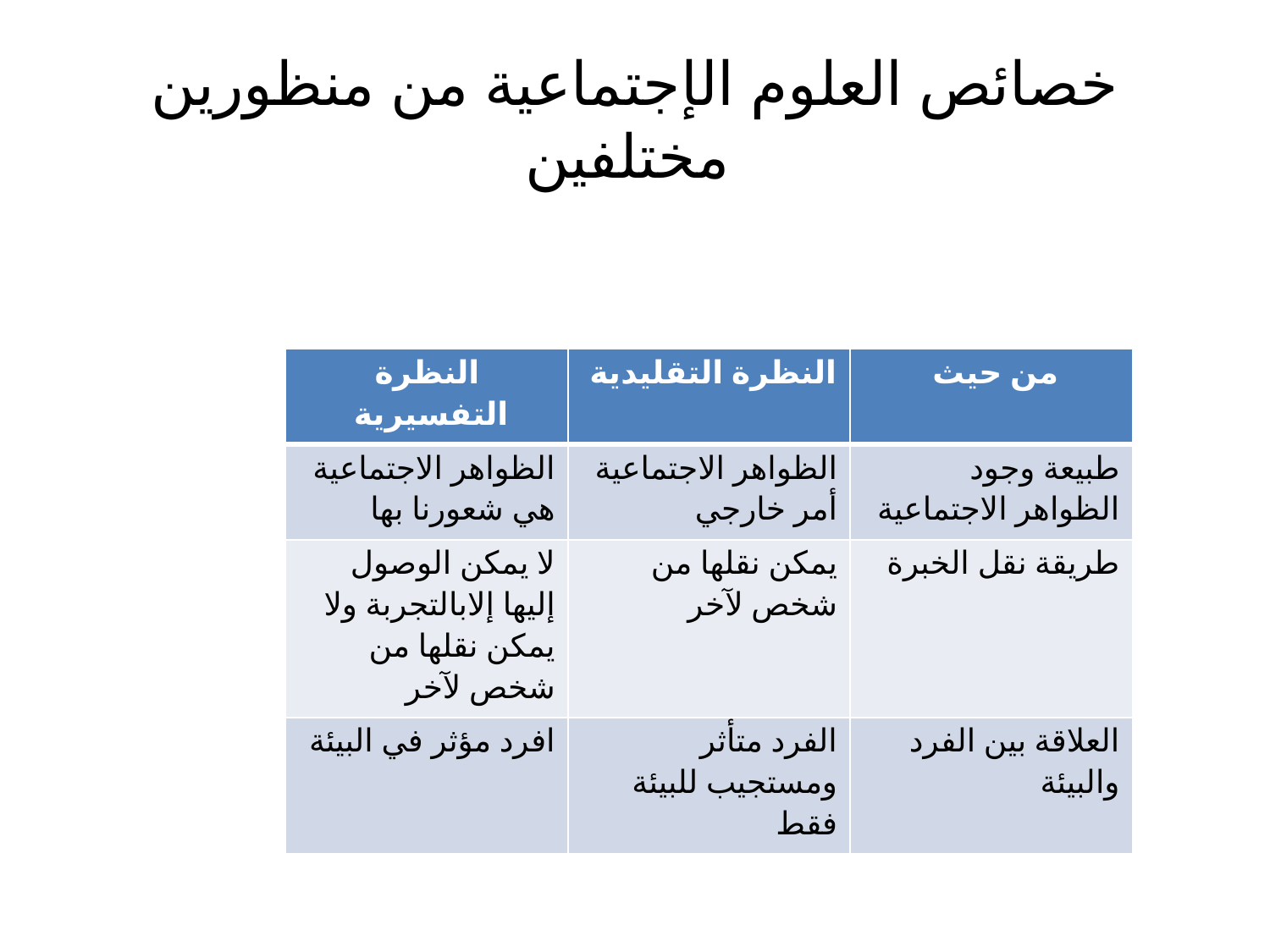

# خصائص العلوم الإجتماعية من منظورين مختلفين

| النظرة التفسيرية | النظرة التقليدية | من حيث |
| --- | --- | --- |
| الظواهر الاجتماعية هي شعورنا بها | الظواهر الاجتماعية أمر خارجي | طبيعة وجود الظواهر الاجتماعية |
| لا يمكن الوصول إليها إلابالتجربة ولا يمكن نقلها من شخص لآخر | يمكن نقلها من شخص لآخر | طريقة نقل الخبرة |
| افرد مؤثر في البيئة | الفرد متأثر ومستجيب للبيئة فقط | العلاقة بين الفرد والبيئة |